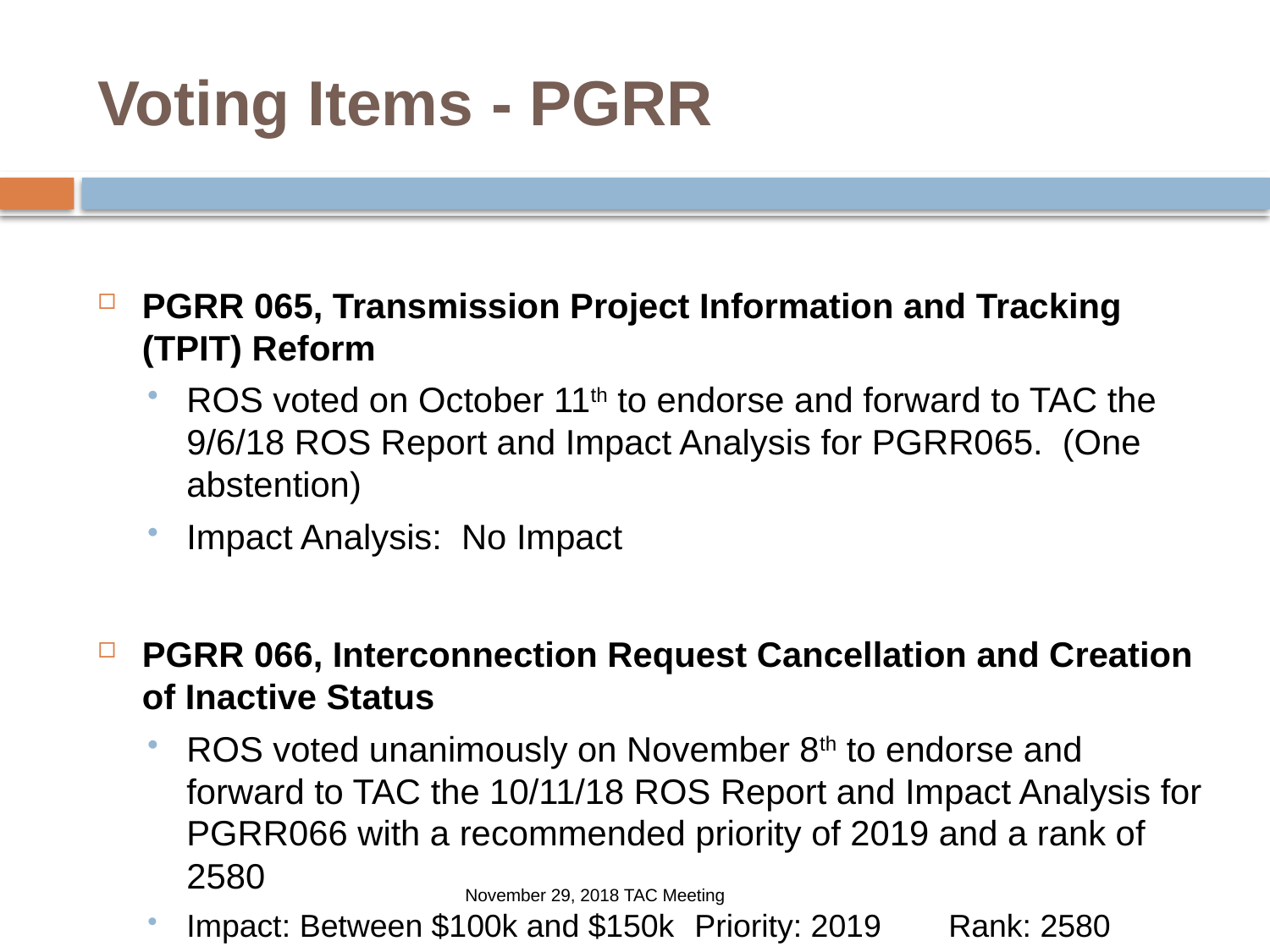

# Voting Items - PGRR

PGRR 065, Transmission Project Information and Tracking (TPIT) Reform
ROS voted on October 11th to endorse and forward to TAC the 9/6/18 ROS Report and Impact Analysis for PGRR065.  (One abstention)
Impact Analysis:  No Impact

PGRR 066, Interconnection Request Cancellation and Creation of Inactive Status
ROS voted unanimously on November 8th to endorse and forward to TAC the 10/11/18 ROS Report and Impact Analysis for PGRR066 with a recommended priority of 2019 and a rank of 2580
Impact: Between $100k and $150k	Priority: 2019	Rank: 2580

November 29, 2018 TAC Meeting